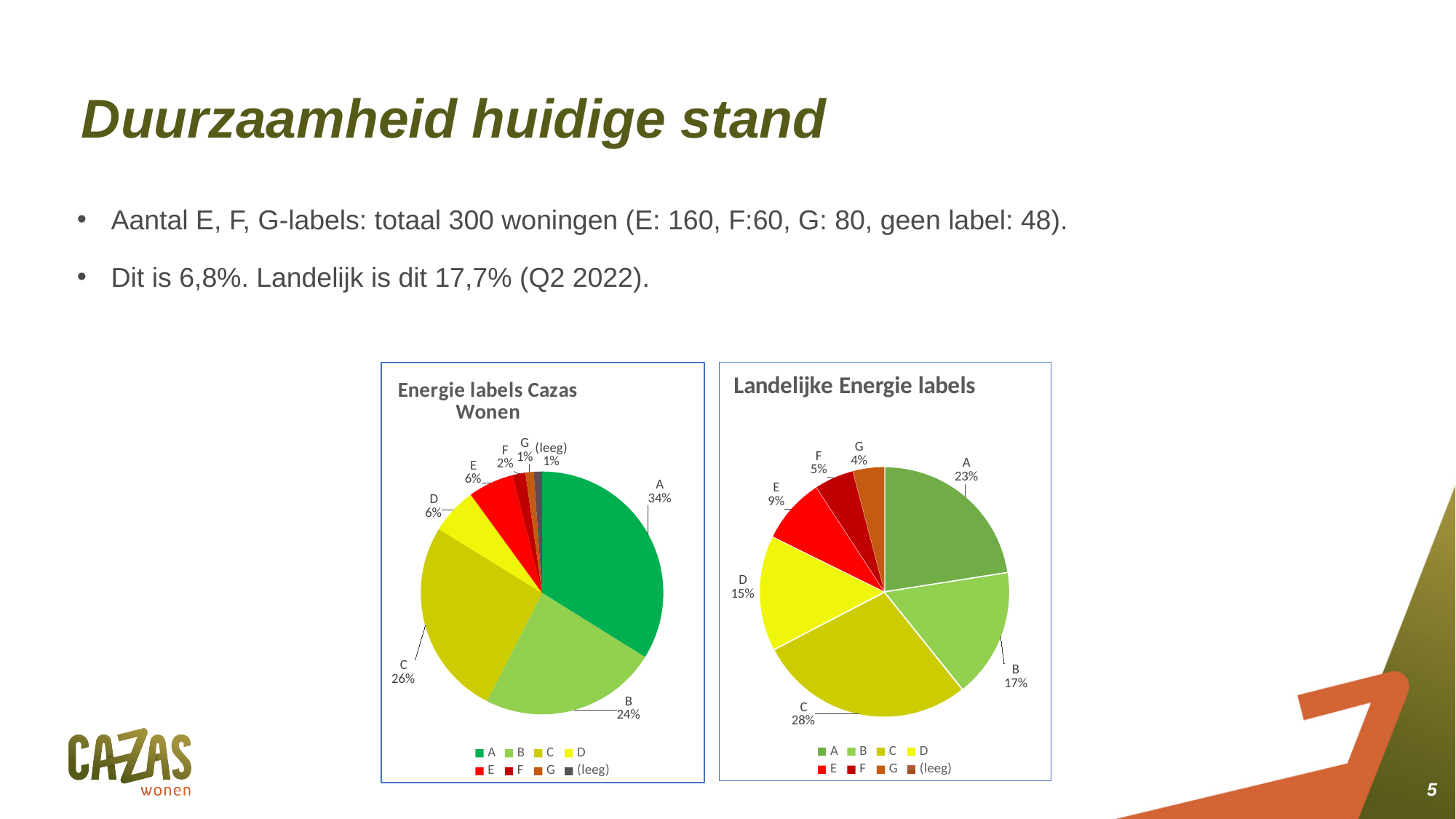

Duurzaamheid huidige stand
Aantal E, F, G-labels: totaal 300 woningen (E: 160, F:60, G: 80, geen label: 48).
Dit is 6,8%. Landelijk is dit 17,7% (Q2 2022).

### Chart: Landelijke Energie labels

| Category | Landelijk |
|---|---|
| A | 0.225 |
| B | 0.167 |
| C | 0.281 |
| D | 0.149 |
| E | 0.085 |
| F | 0.051 |
| G | 0.041 |
| (leeg) | 0.0 |

### Chart: Energie labels Cazas  Wonen

| Category | Cazas  Wonen | Landelijk | Verschil |
|---|---|---|---|
| A | 0.3385989010989011 | 0.225 | 0.11359890109890111 |
| B | 0.23649267399267399 | 0.167 | 0.06949267399267398 |
| C | 0.26304945054945056 | 0.281 | -0.01795054945054947 |
| D | 0.061813186813186816 | 0.149 | -0.08718681318681318 |
| E | 0.061126373626373624 | 0.085 | -0.023873626373626382 |
| F | 0.01694139194139194 | 0.051 | -0.03405860805860805 |
| G | 0.01098901098901099 | 0.041 | -0.03001098901098901 |
| (leeg) | 0.011 | 0.0 | 0.011 |
5